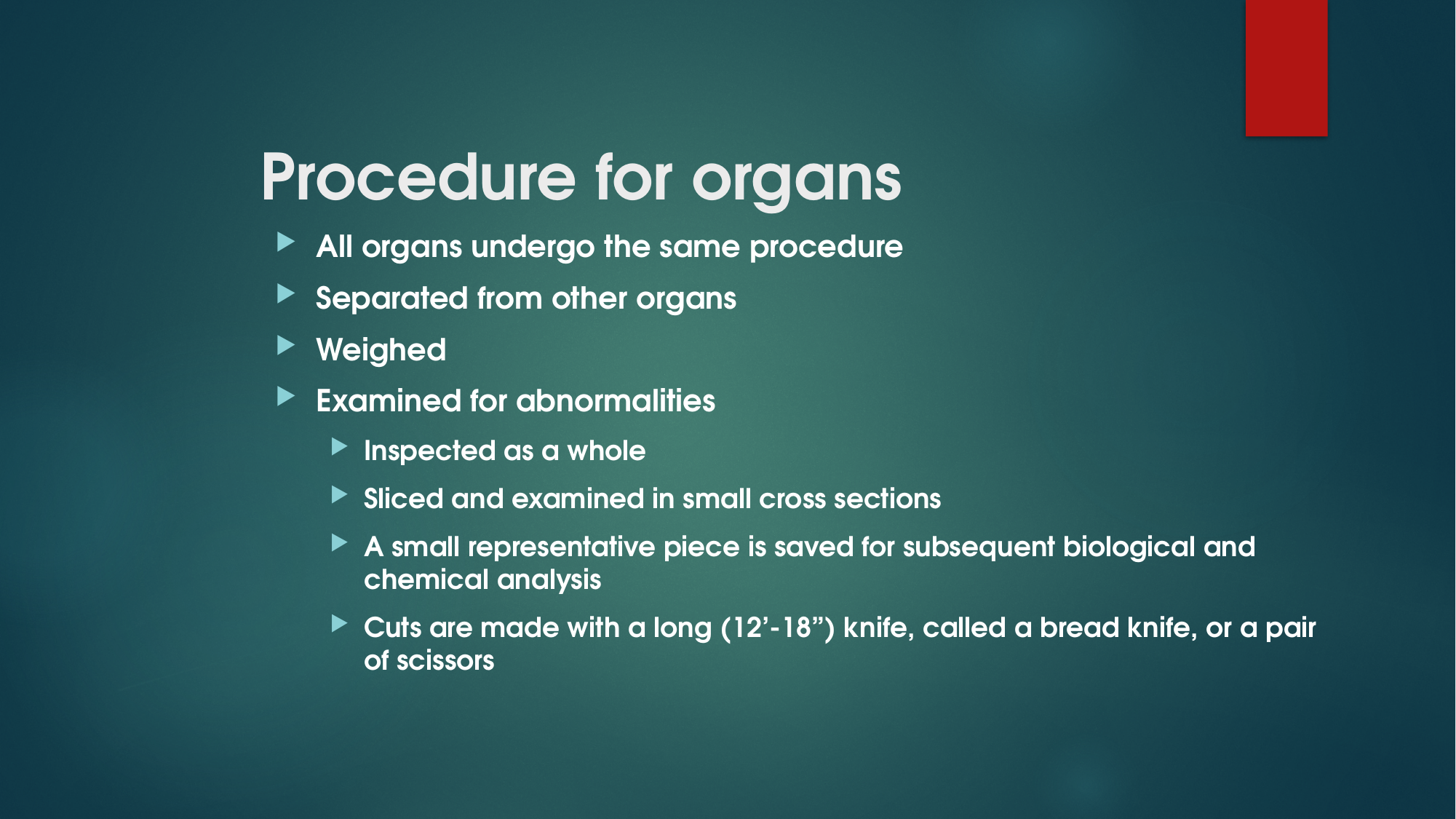

# Procedure for organs
All organs undergo the same procedure
Separated from other organs
Weighed
Examined for abnormalities
Inspected as a whole
Sliced and examined in small cross sections
A small representative piece is saved for subsequent biological and chemical analysis
Cuts are made with a long (12’-18”) knife, called a bread knife, or a pair of scissors